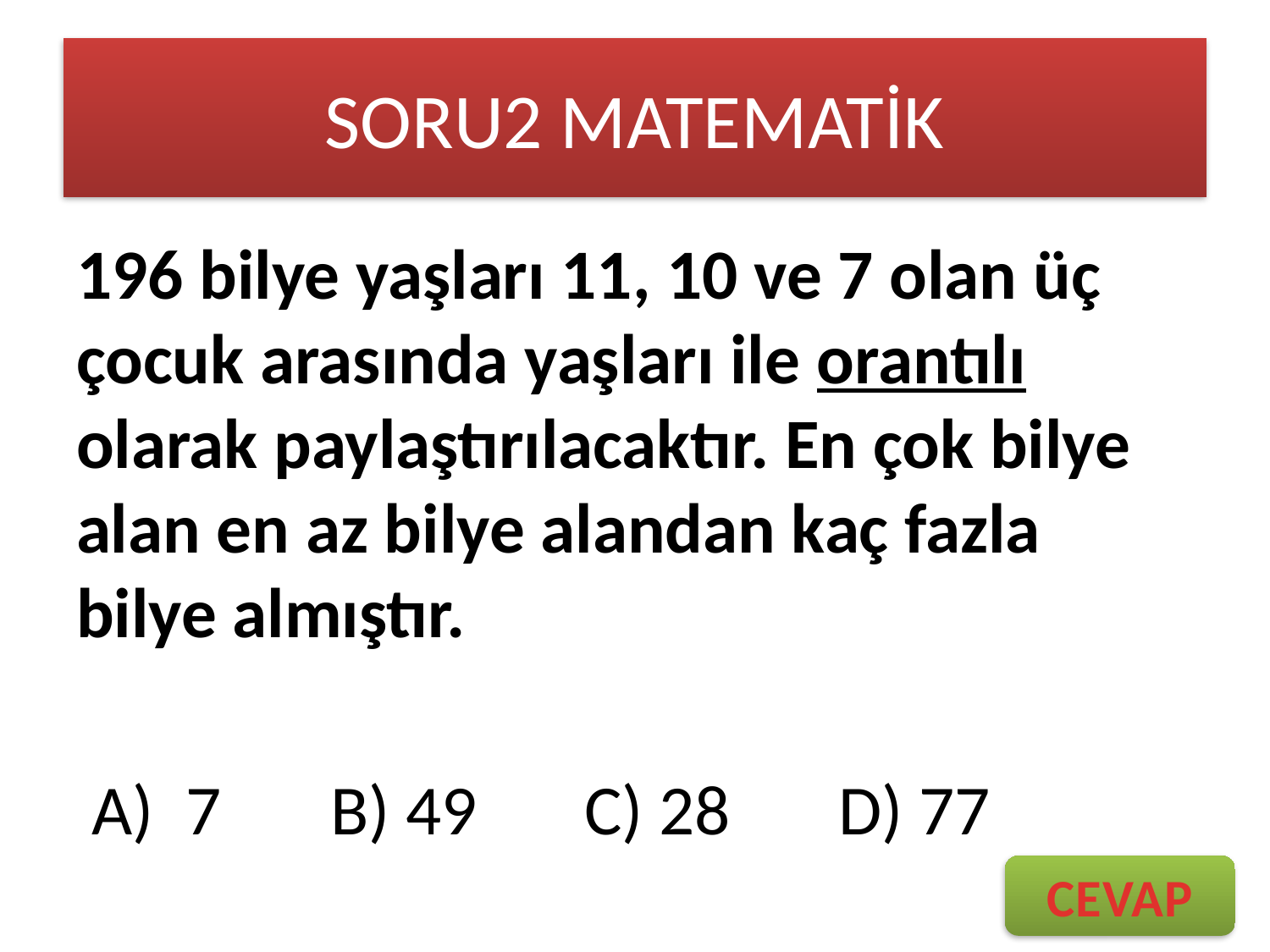

# SORU2 MATEMATİK
196 bilye yaşları 11, 10 ve 7 olan üç çocuk arasında yaşları ile orantılı olarak paylaştırılacaktır. En çok bilye alan en az bilye alandan kaç fazla bilye almıştır.

 A)  7	B) 49	C) 28	D) 77

CEVAP